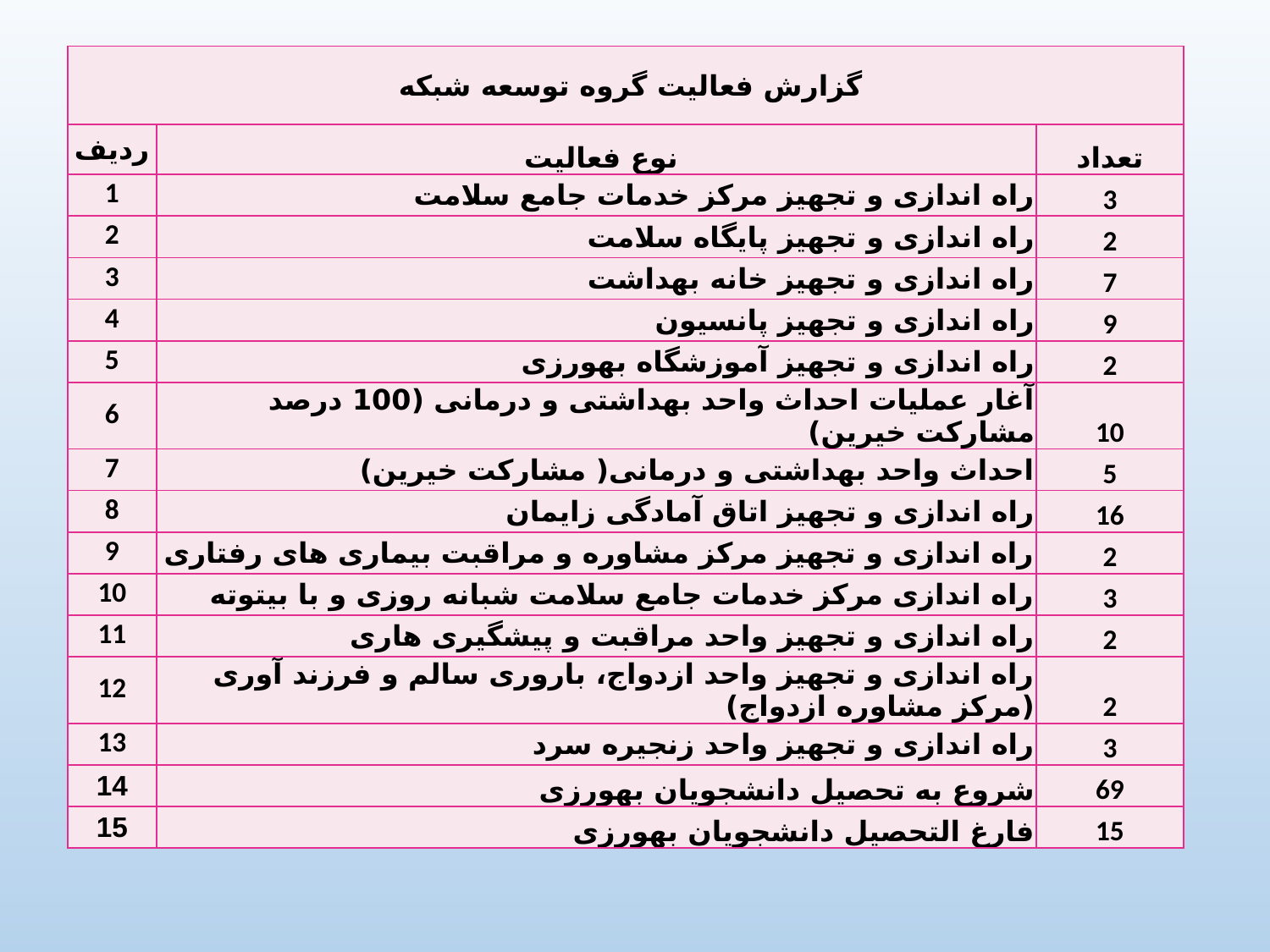

| گزارش فعالیت گروه توسعه شبکه |  |  |
| --- | --- | --- |
| ردیف | نوع فعالیت | تعداد |
| 1 | راه اندازی و تجهیز مرکز خدمات جامع سلامت | 3 |
| 2 | راه اندازی و تجهیز پایگاه سلامت | 2 |
| 3 | راه اندازی و تجهیز خانه بهداشت | 7 |
| 4 | راه اندازی و تجهیز پانسیون | 9 |
| 5 | راه اندازی و تجهیز آموزشگاه بهورزی | 2 |
| 6 | آغار عملیات احداث واحد بهداشتی و درمانی (100 درصد مشارکت خیرین) | 10 |
| 7 | احداث واحد بهداشتی و درمانی( مشارکت خیرین) | 5 |
| 8 | راه اندازی و تجهیز اتاق آمادگی زایمان | 16 |
| 9 | راه اندازی و تجهیز مرکز مشاوره و مراقبت بیماری های رفتاری | 2 |
| 10 | راه اندازی مرکز خدمات جامع سلامت شبانه روزی و با بیتوته | 3 |
| 11 | راه اندازی و تجهیز واحد مراقبت و پیشگیری هاری | 2 |
| 12 | راه اندازی و تجهیز واحد ازدواج، باروری سالم و فرزند آوری (مرکز مشاوره ازدواج) | 2 |
| 13 | راه اندازی و تجهیز واحد زنجیره سرد | 3 |
| 14 | شروع به تحصیل دانشجویان بهورزی | 69 |
| 15 | فارغ التحصیل دانشجویان بهورزی | 15 |